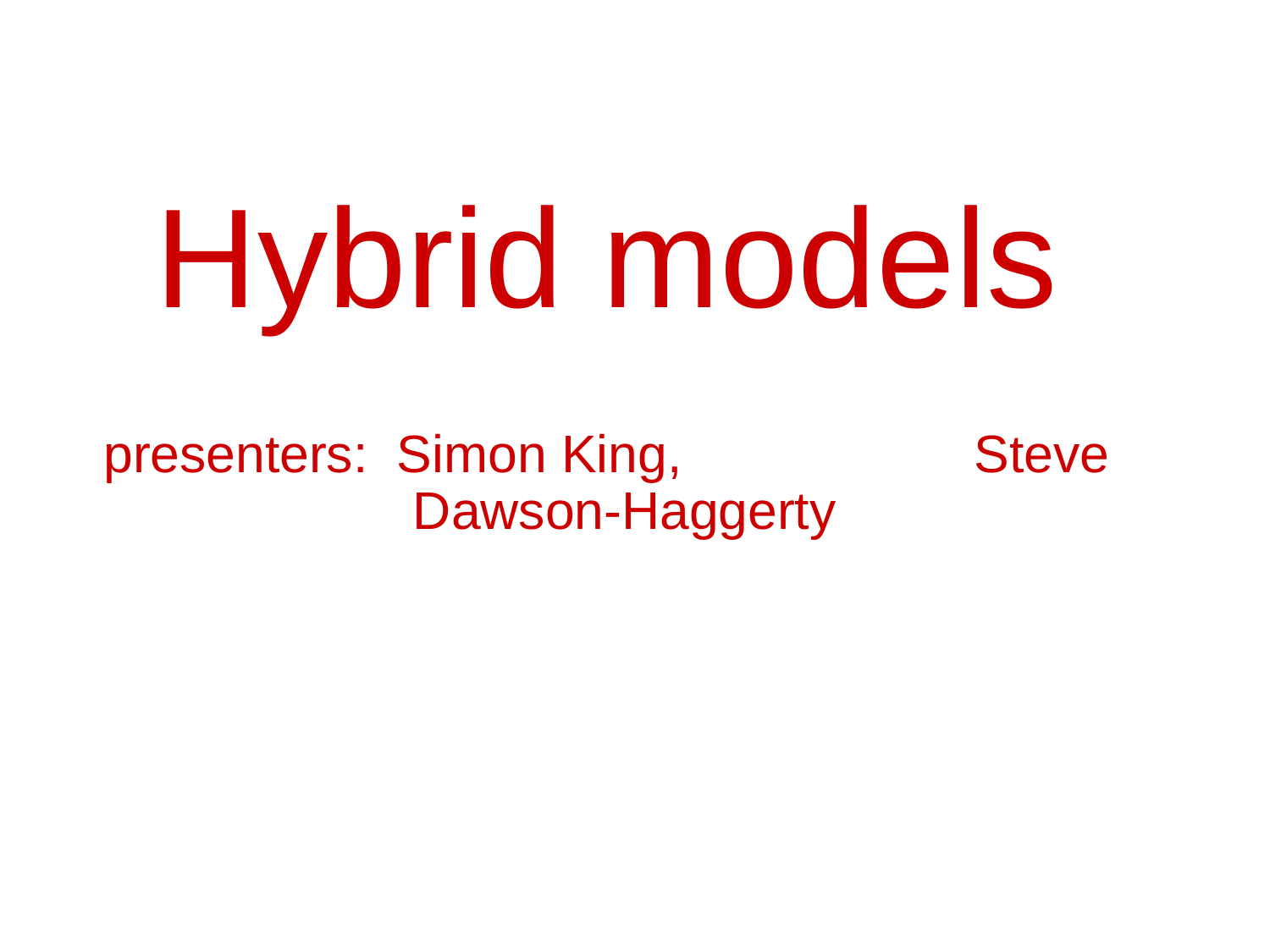

Hybrid models

presenters:  Simon King,                    Steve Dawson-Haggerty